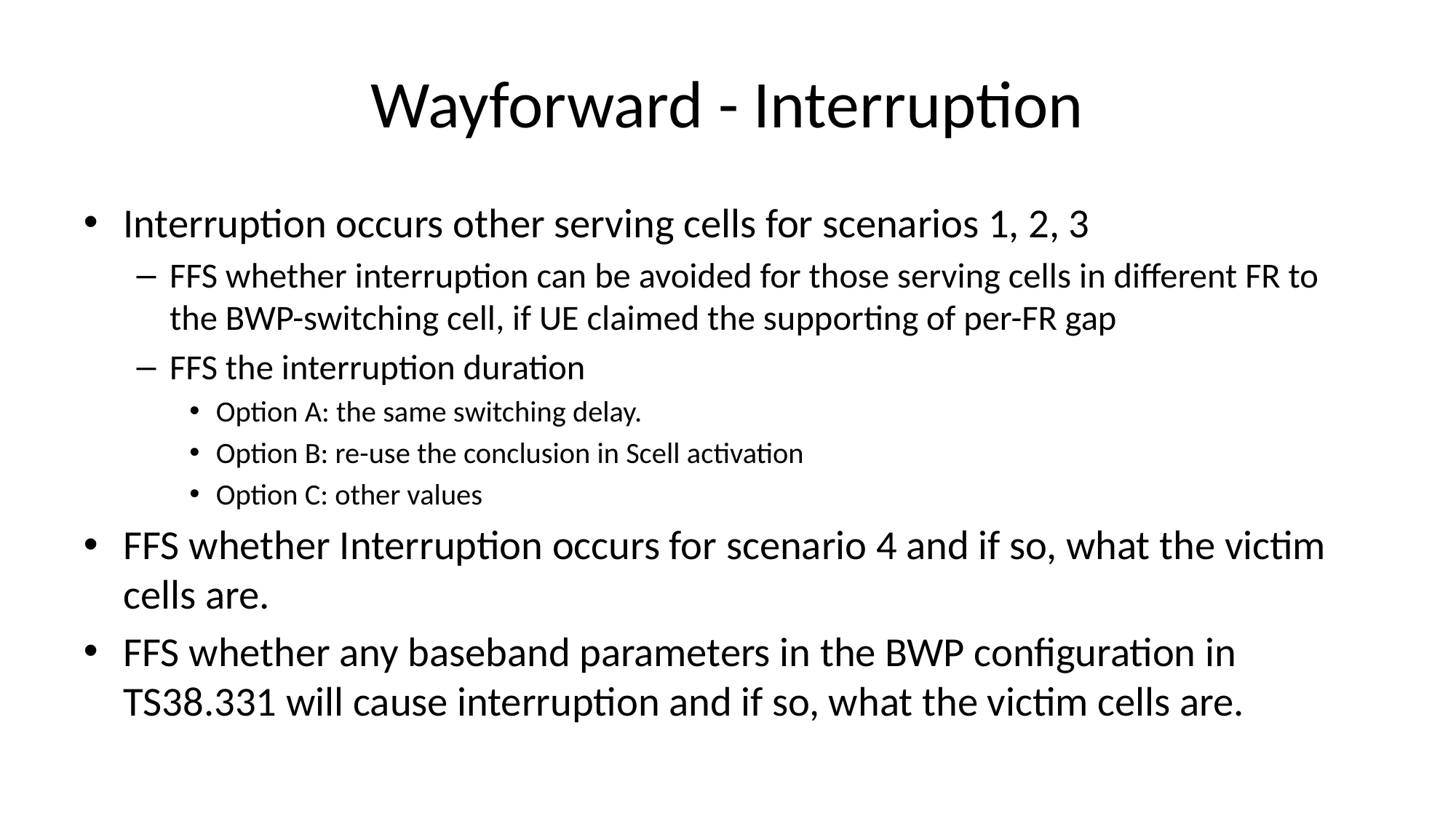

# Wayforward - Interruption
Interruption occurs other serving cells for scenarios 1, 2, 3
FFS whether interruption can be avoided for those serving cells in different FR to the BWP-switching cell, if UE claimed the supporting of per-FR gap
FFS the interruption duration
Option A: the same switching delay.
Option B: re-use the conclusion in Scell activation
Option C: other values
FFS whether Interruption occurs for scenario 4 and if so, what the victim cells are.
FFS whether any baseband parameters in the BWP configuration in TS38.331 will cause interruption and if so, what the victim cells are.